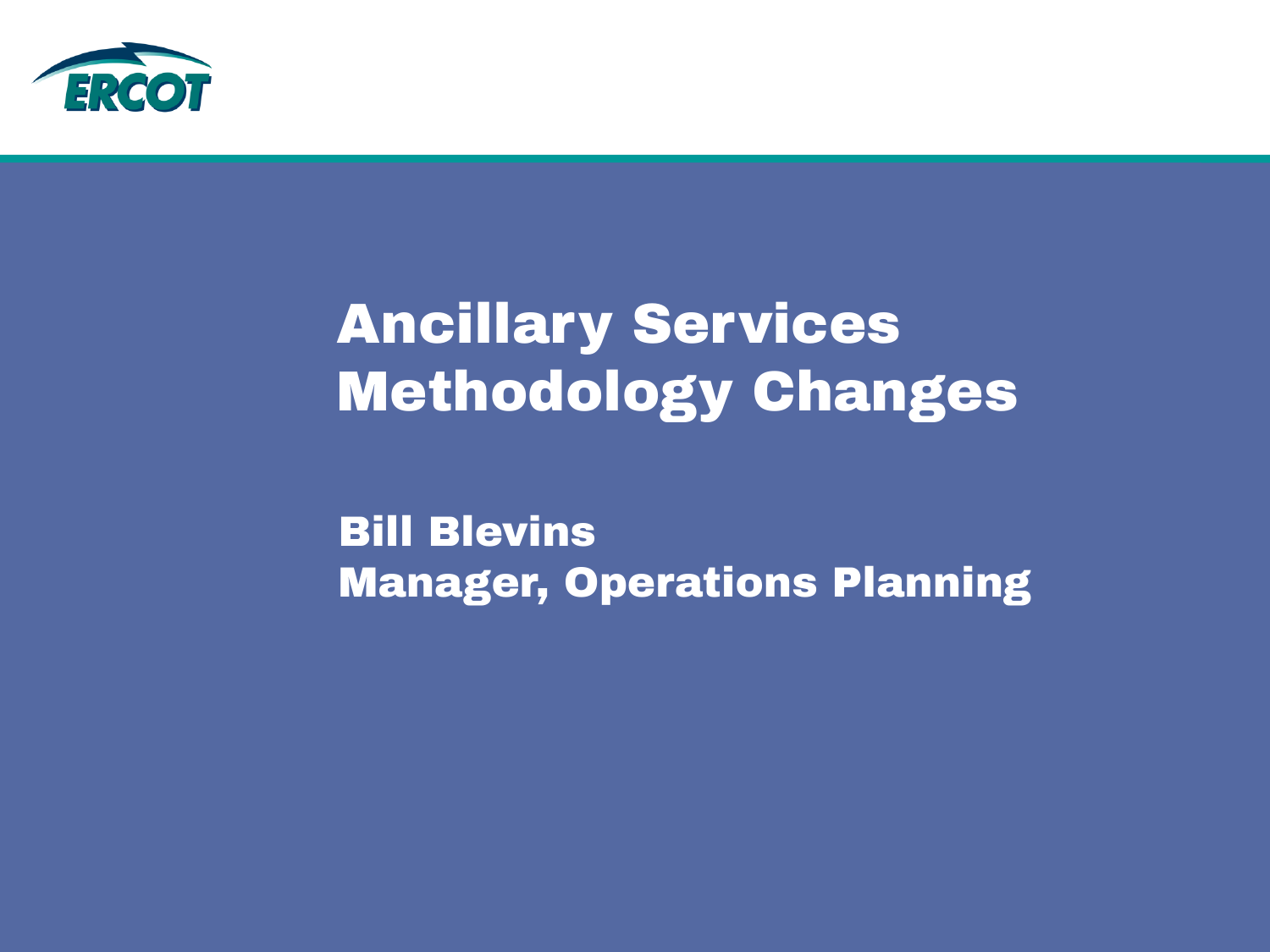

# Ancillary Services Methodology Changes

Bill Blevins
Manager, Operations Planning